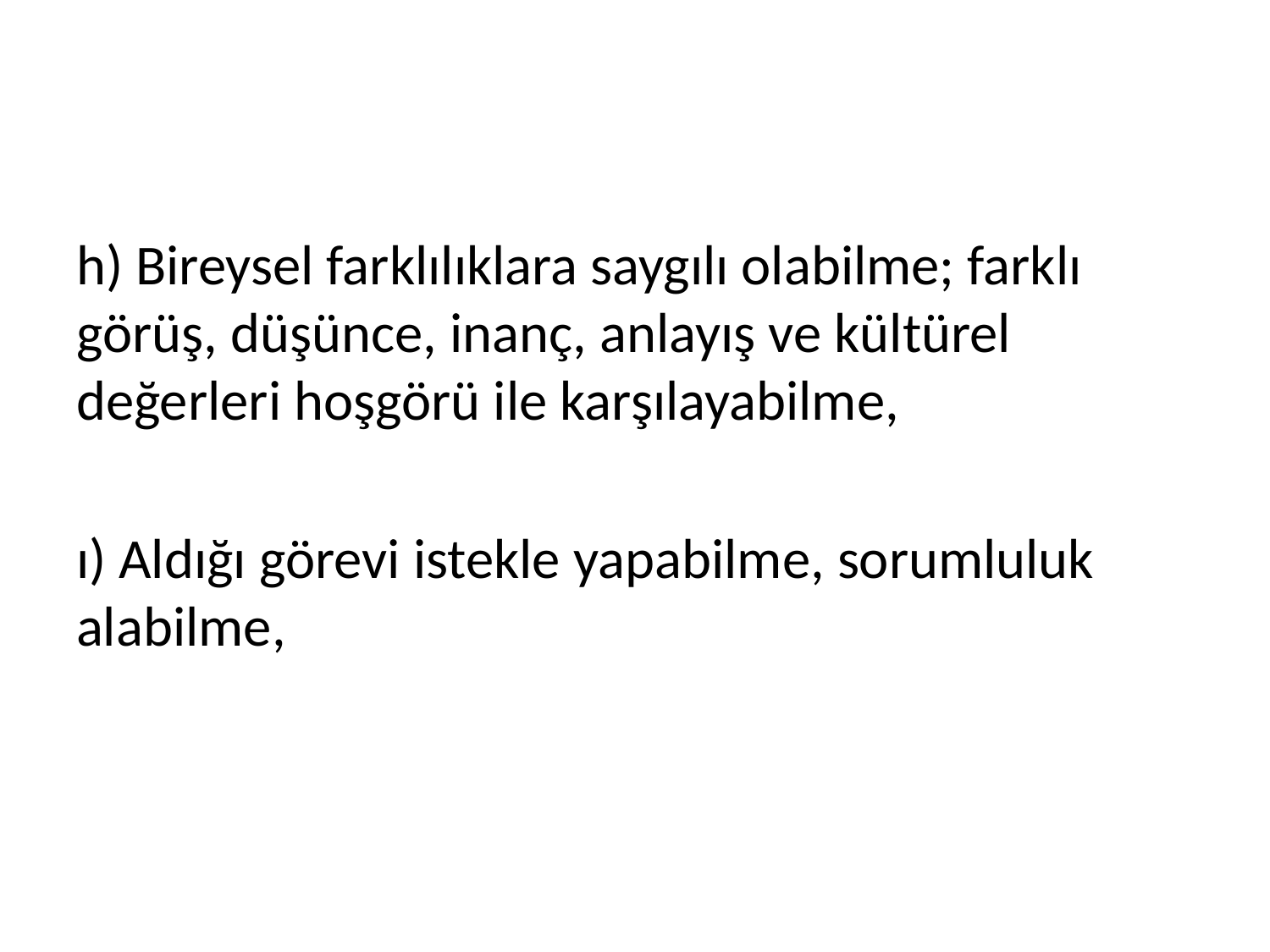

h) Bireysel farklılıklara saygılı olabilme; farklı görüş, düşünce, inanç, anlayış ve kültürel değerleri hoşgörü ile karşılayabilme,

ı) Aldığı görevi istekle yapabilme, sorumluluk alabilme,